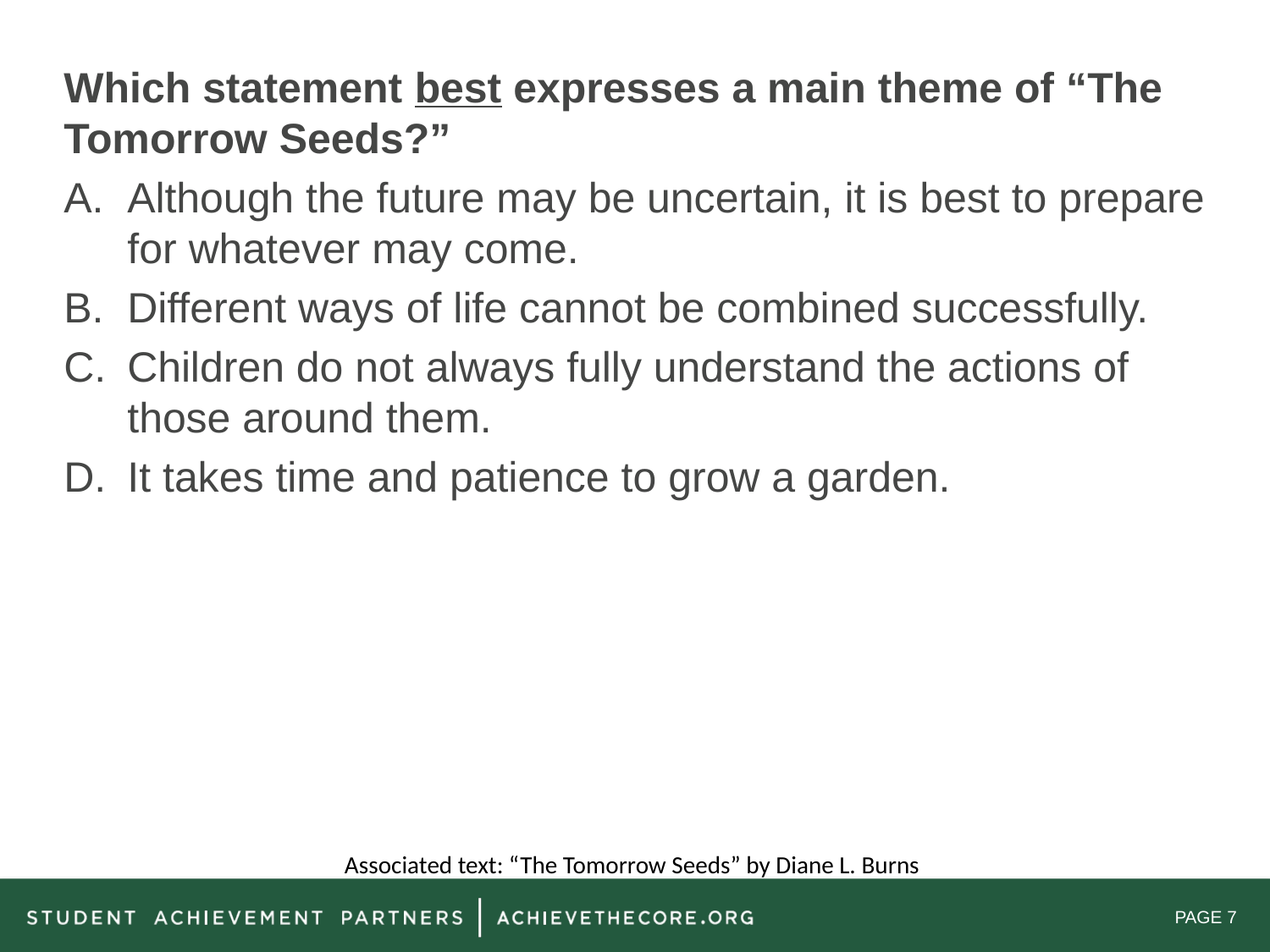

Which statement best expresses a main theme of “The Tomorrow Seeds?”
Although the future may be uncertain, it is best to prepare for whatever may come.
Different ways of life cannot be combined successfully.
Children do not always fully understand the actions of those around them.
It takes time and patience to grow a garden.

Associated text: “The Tomorrow Seeds” by Diane L. Burns